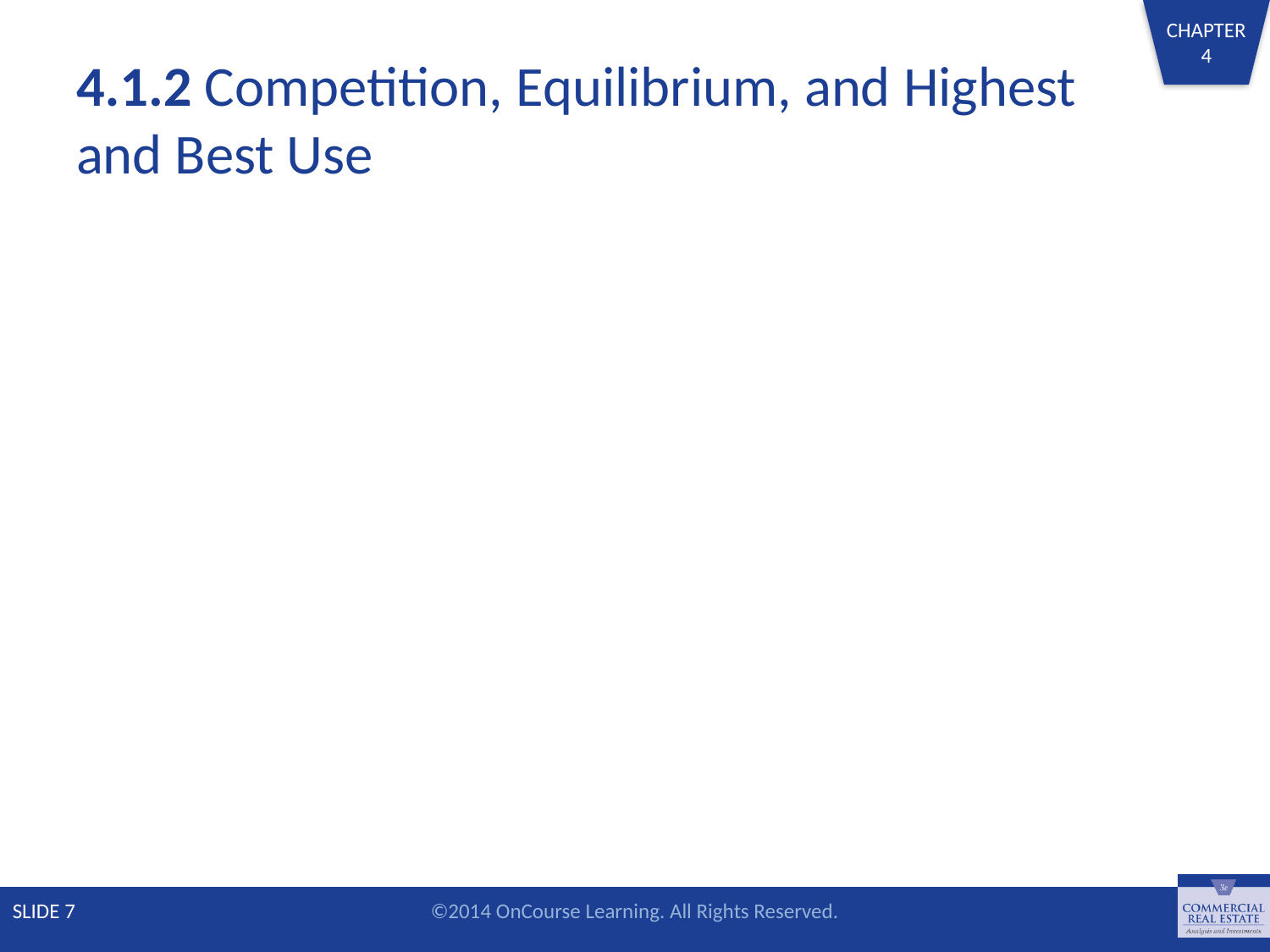

# 4.1.2 Competition, Equilibrium, and Highest and Best Use

SLIDE 7